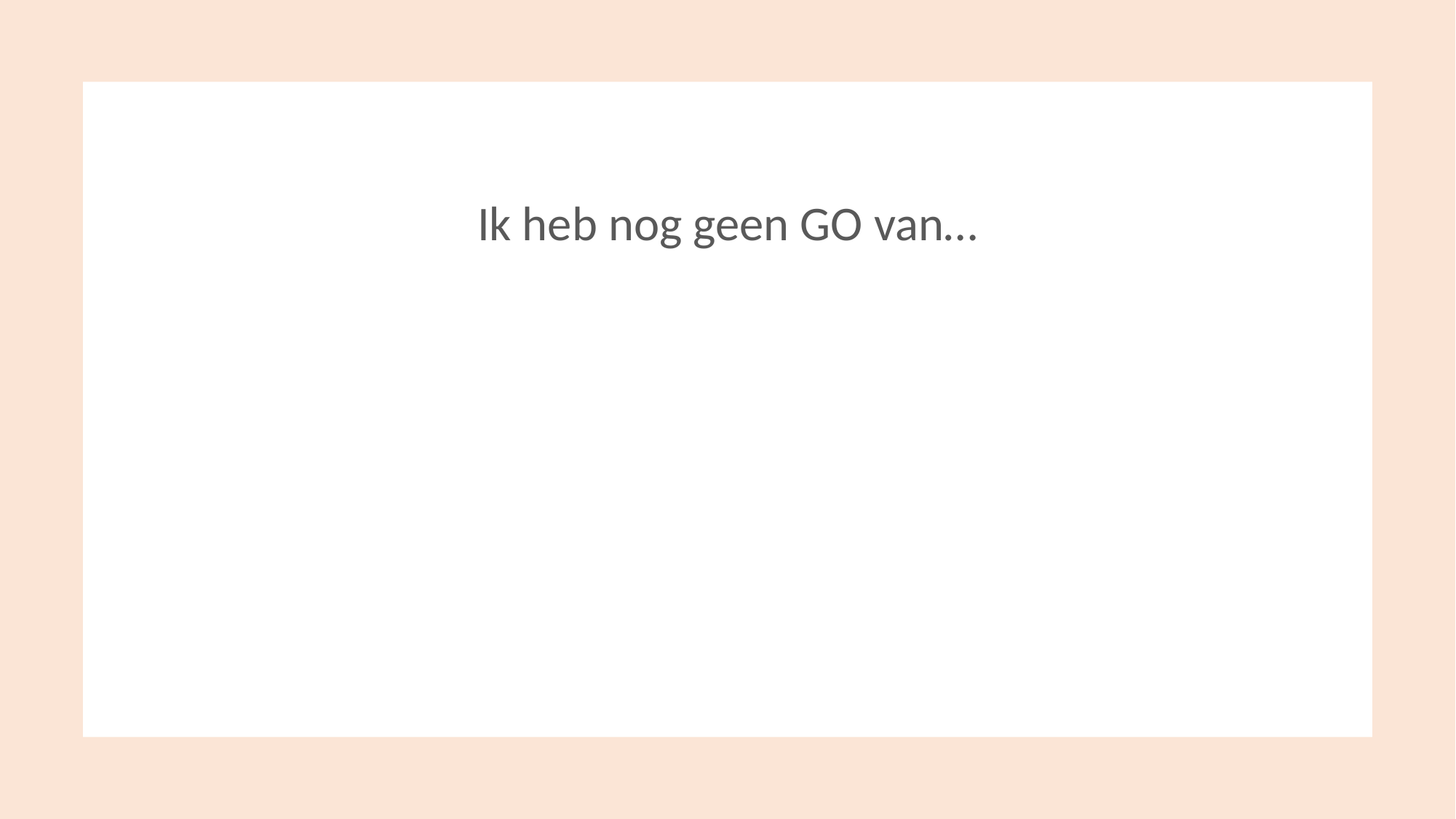

# Ik heb nog geen GO van…